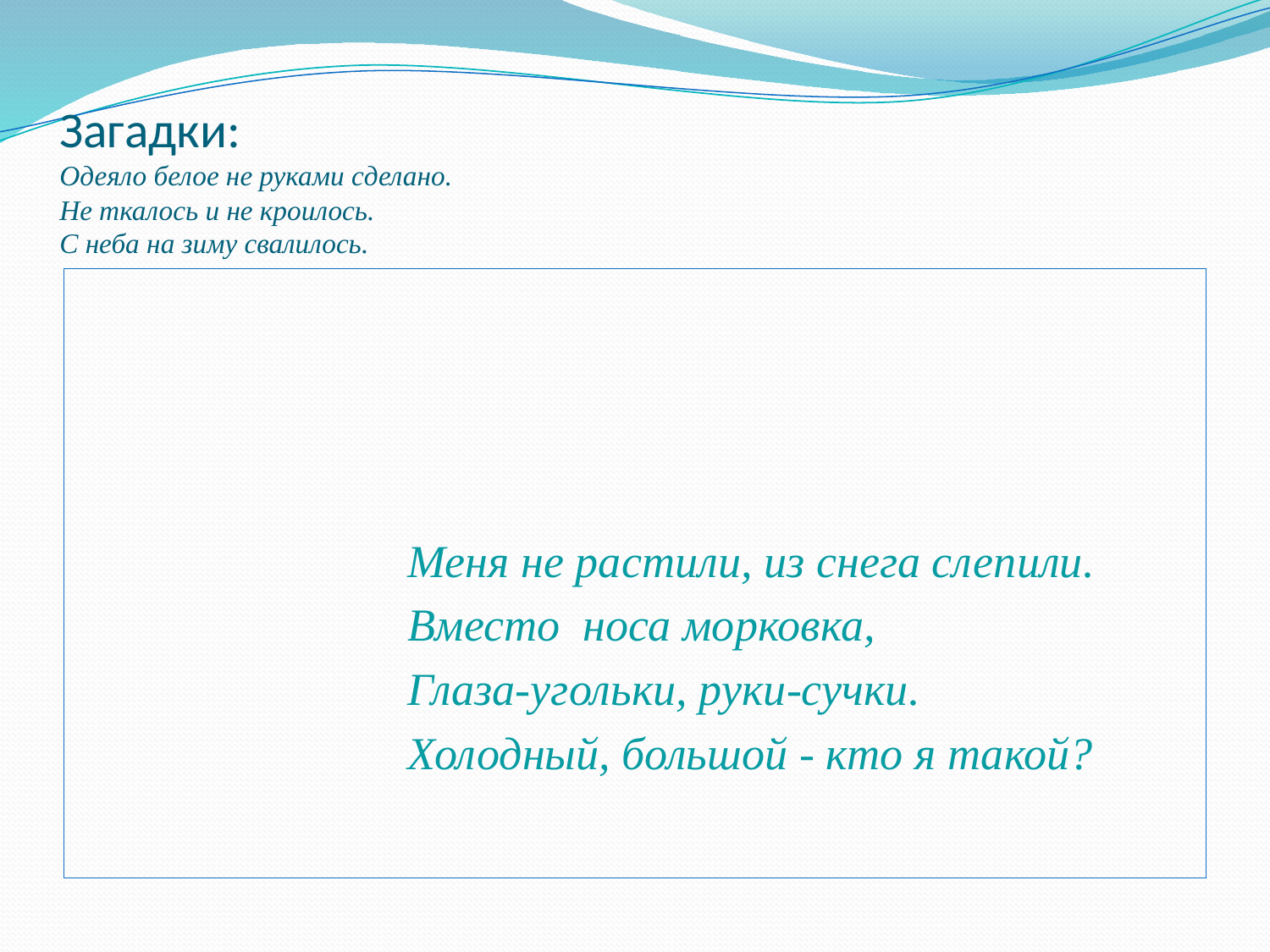

# Загадки: Одеяло белое не руками сделано. Не ткалось и не кроилось. С неба на зиму свалилось.

                             Меня не растили, из снега слепили.
                             Вместо  носа морковка,
                             Глаза-угольки, руки-сучки.
                             Холодный, большой - кто я такой?